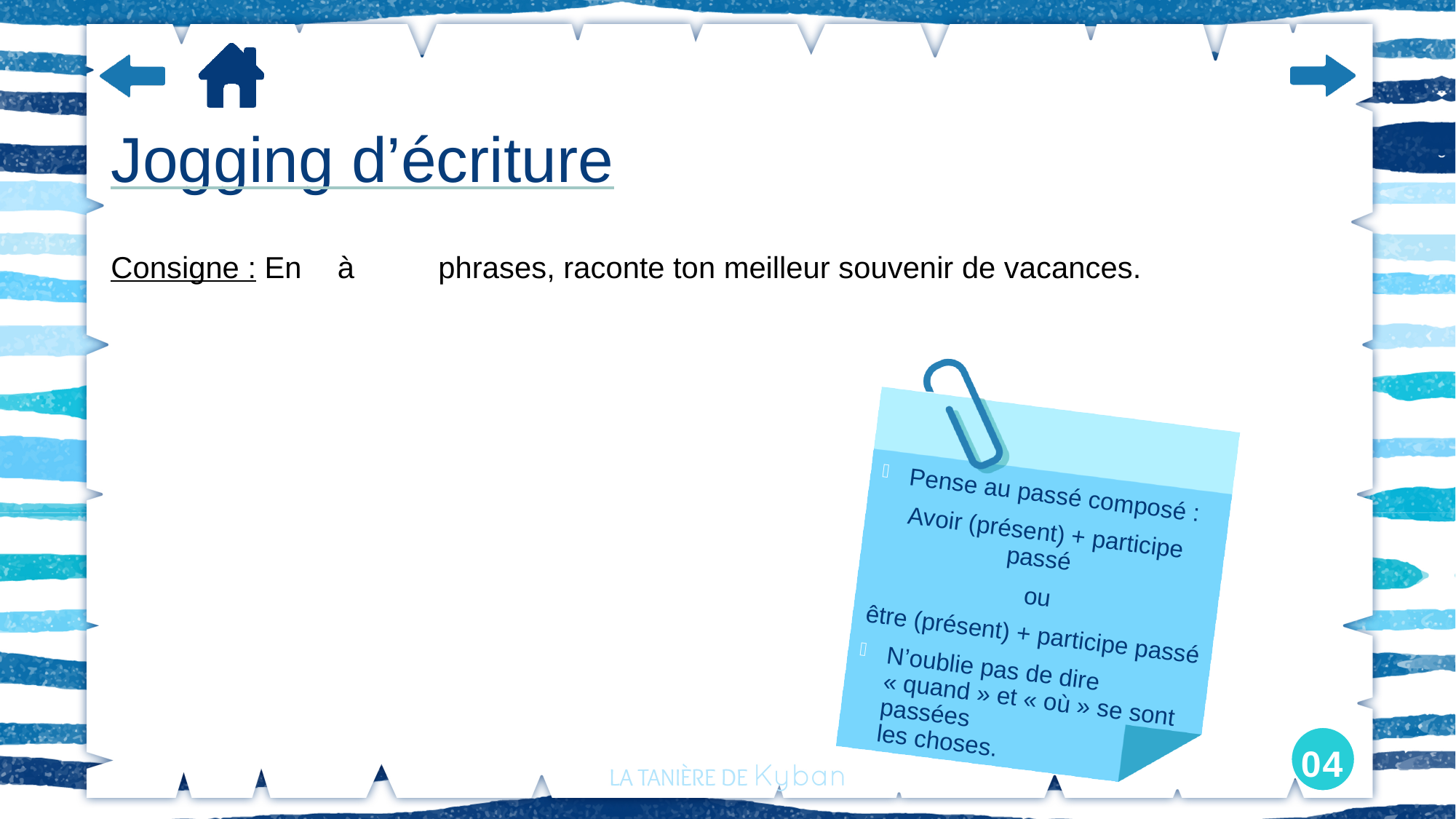

# Jogging d’écriture
Consigne : En	 à 	phrases, raconte ton meilleur souvenir de vacances.
Pense au passé composé :
Avoir (présent) + participe passé
ou
être (présent) + participe passé
N’oublie pas de dire « quand » et « où » se sont passées
les choses.
04